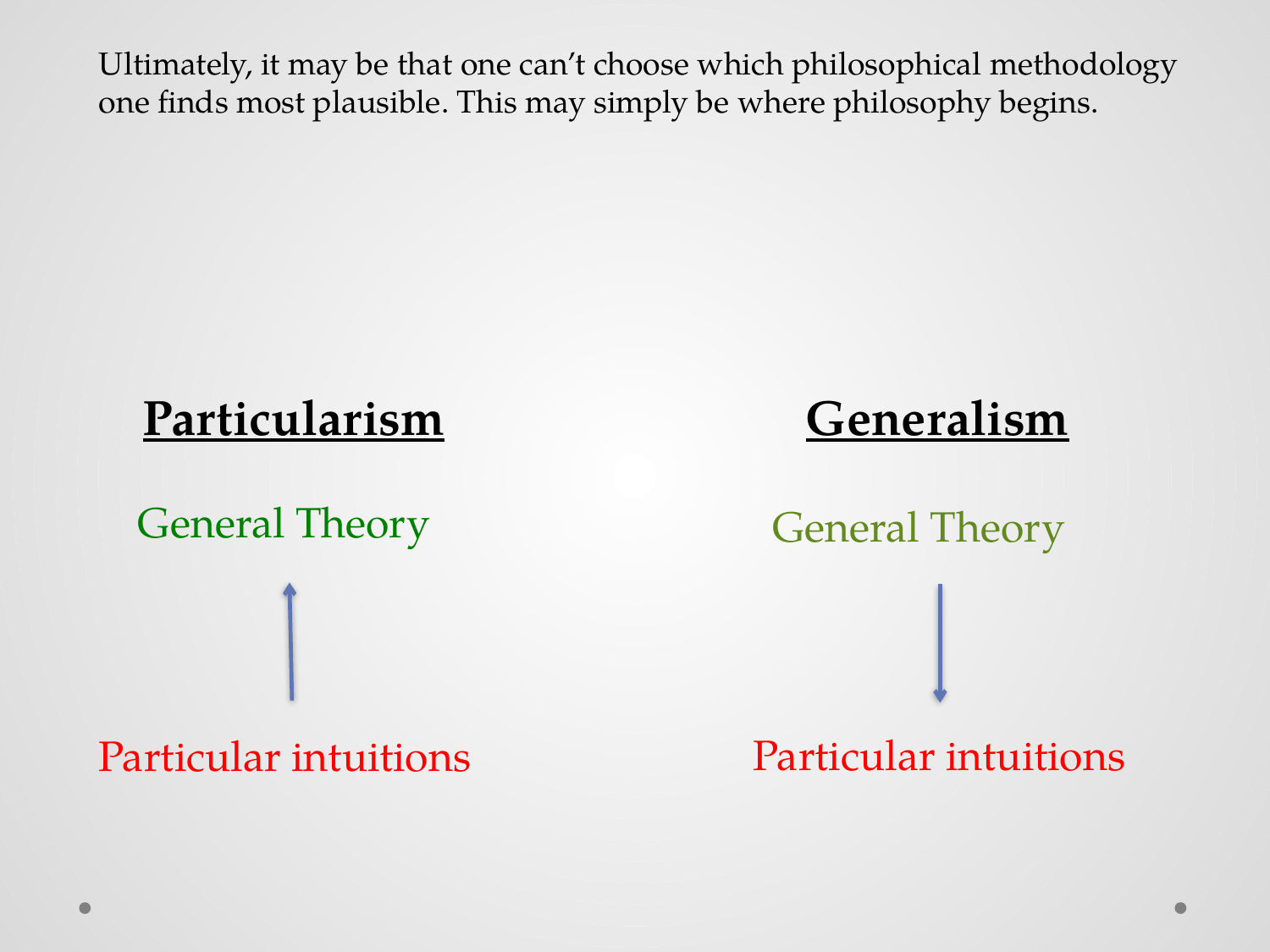

Ultimately, it may be that one can’t choose which philosophical methodology one finds most plausible. This may simply be where philosophy begins.
Particularism
Generalism
General Theory
General Theory
Particular intuitions
Particular intuitions